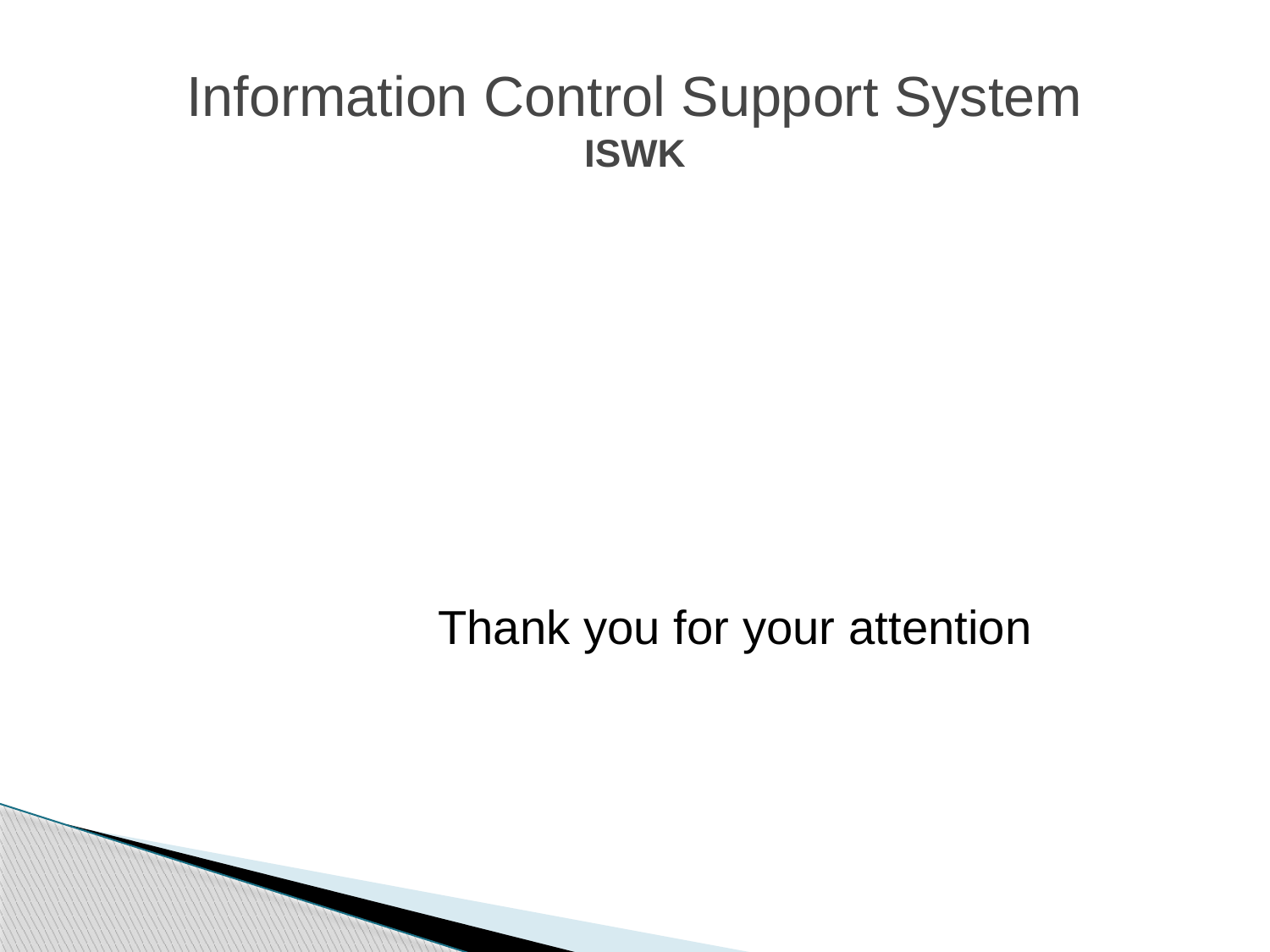

# Information Control Support System ISWK

                          Thank you for your attention